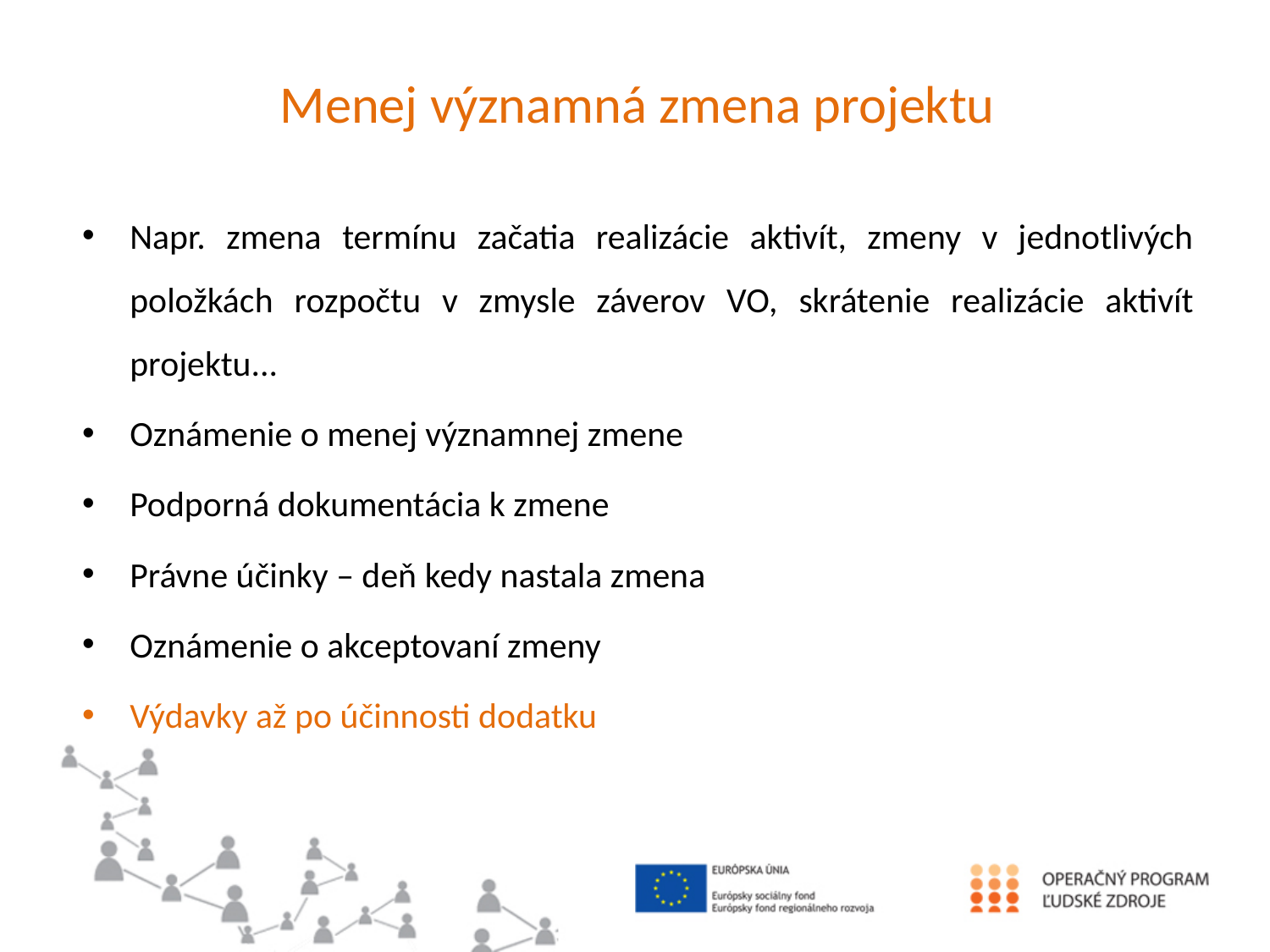

# Menej významná zmena projektu
Napr. zmena termínu začatia realizácie aktivít, zmeny v jednotlivých položkách rozpočtu v zmysle záverov VO, skrátenie realizácie aktivít projektu...
Oznámenie o menej významnej zmene
Podporná dokumentácia k zmene
Právne účinky – deň kedy nastala zmena
Oznámenie o akceptovaní zmeny
Výdavky až po účinnosti dodatku